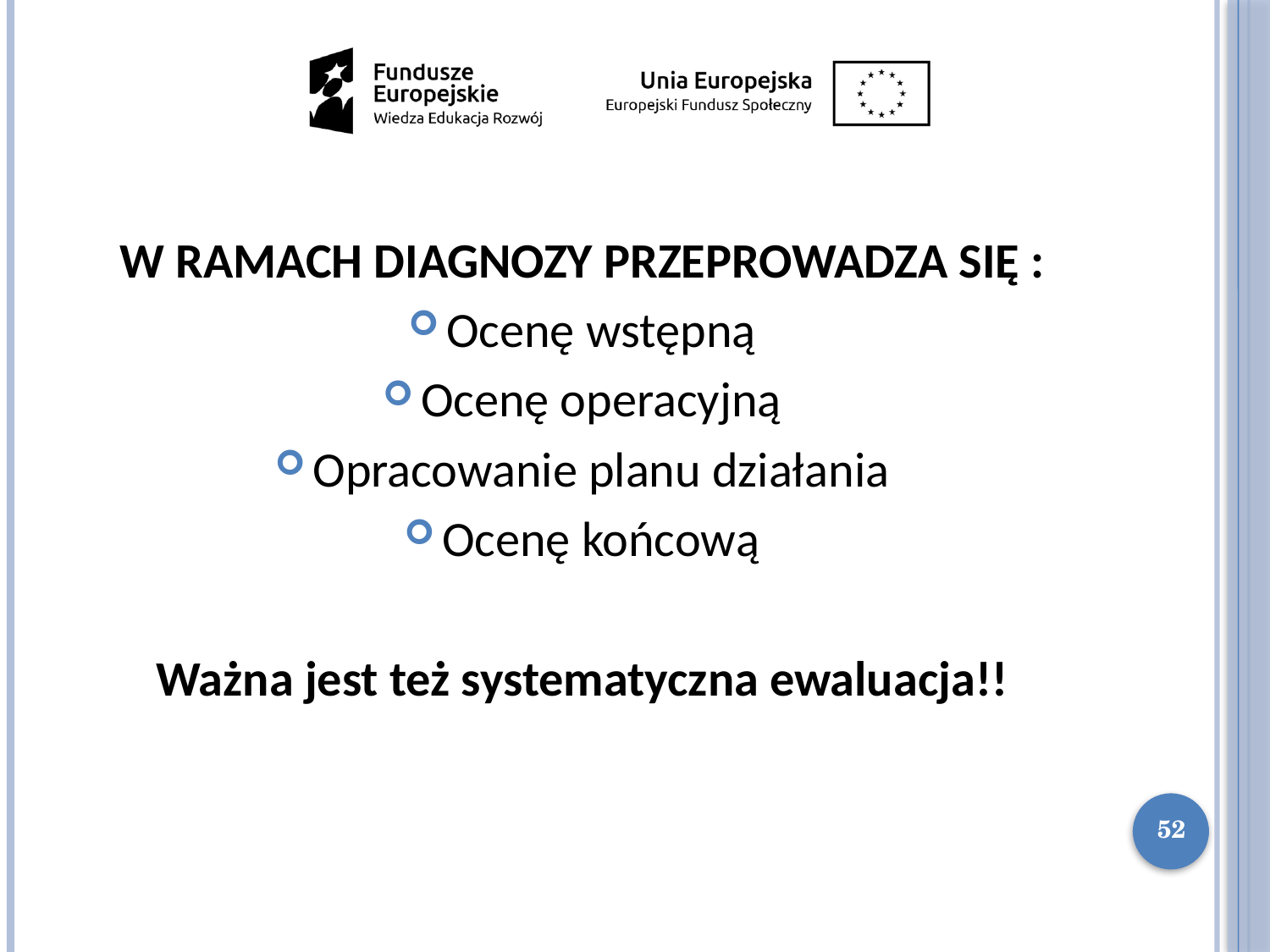

W RAMACH DIAGNOZY PRZEPROWADZA SIĘ :
Ocenę wstępną
Ocenę operacyjną
Opracowanie planu działania
Ocenę końcową

Ważna jest też systematyczna ewaluacja!!
52